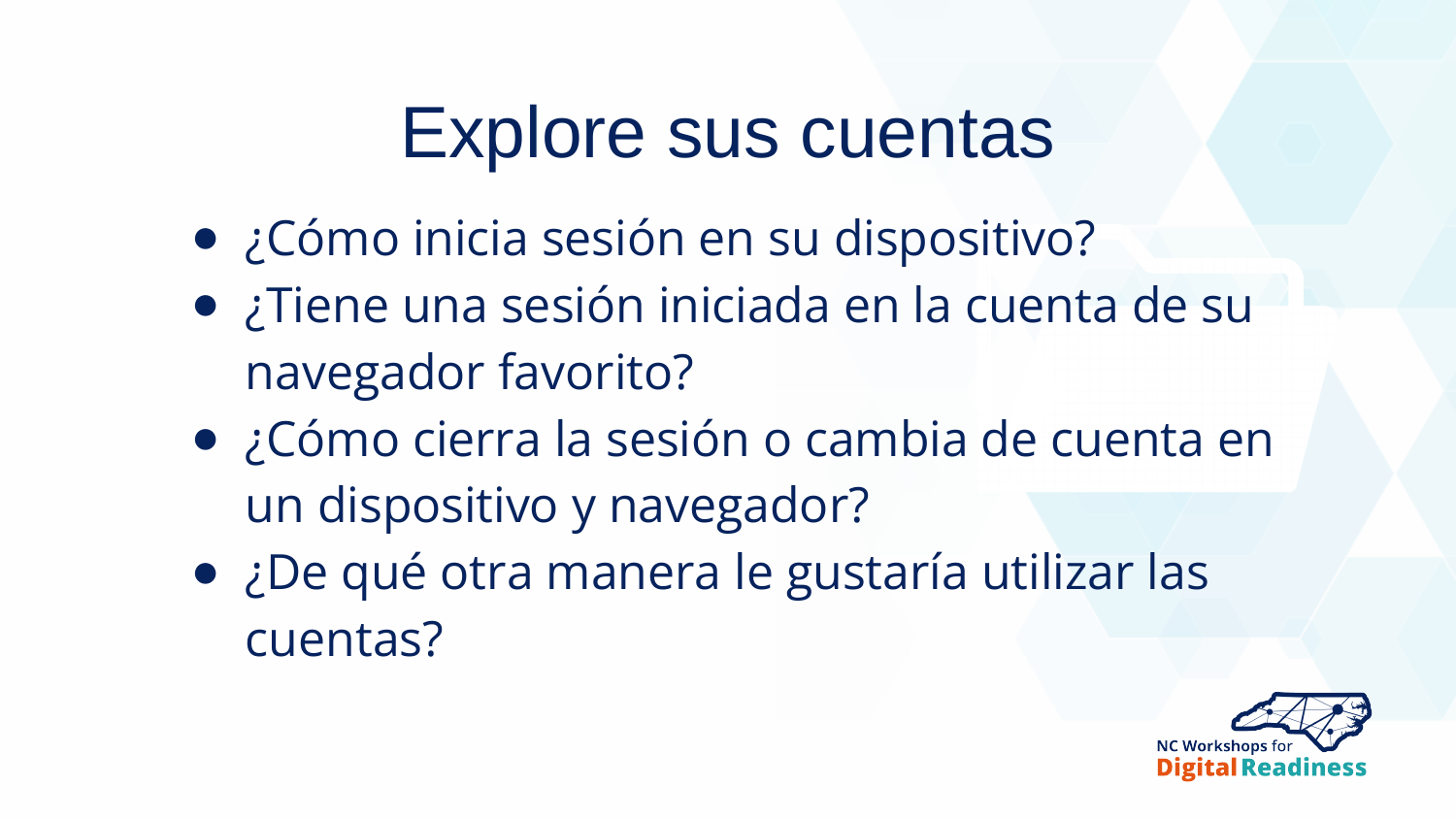

# Explore sus cuentas
¿Cómo inicia sesión en su dispositivo?
¿Tiene una sesión iniciada en la cuenta de su navegador favorito?
¿Cómo cierra la sesión o cambia de cuenta en un dispositivo y navegador?
¿De qué otra manera le gustaría utilizar las cuentas?